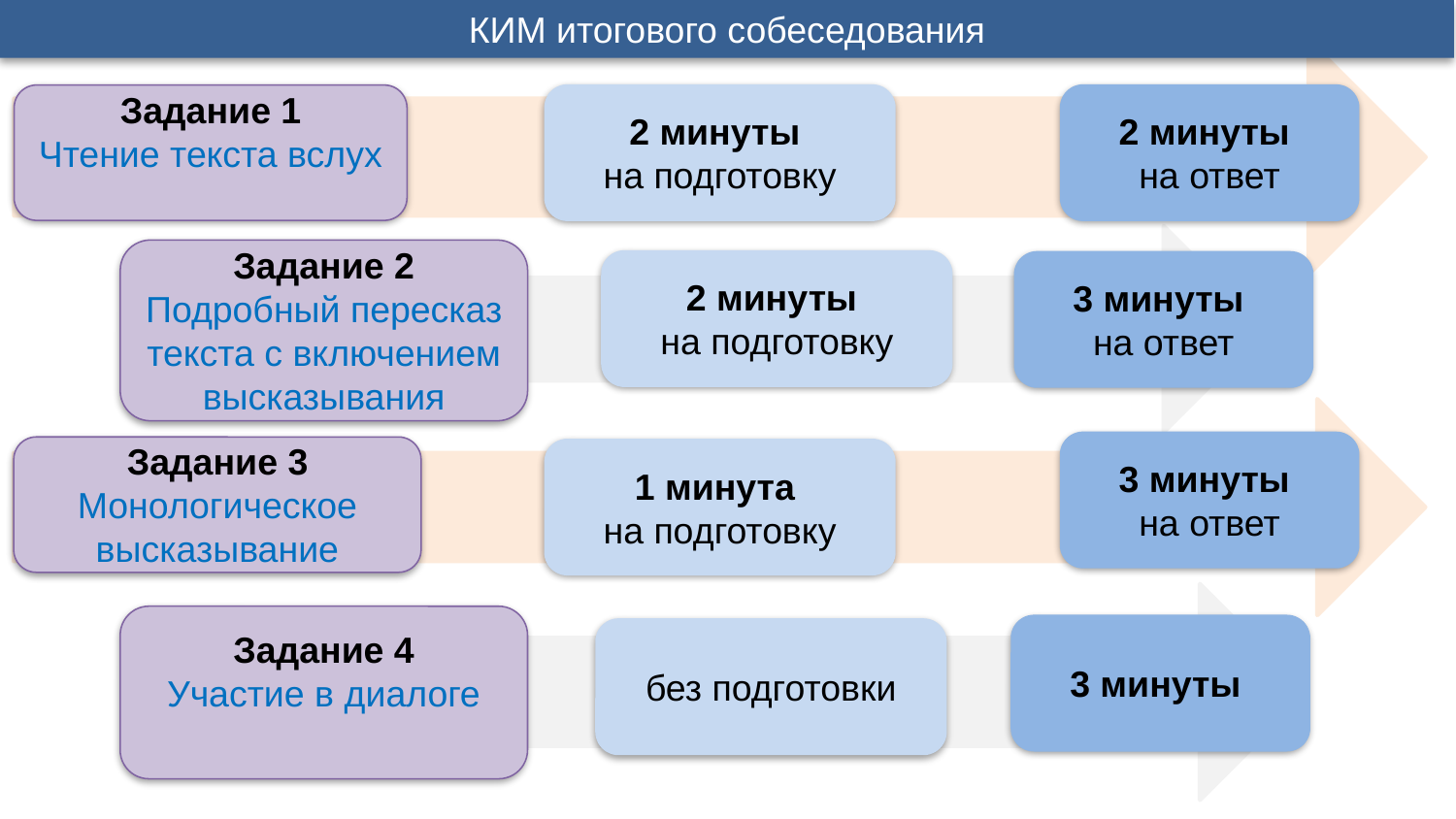

КИМ итогового собеседования

2 минуты
на подготовку

2 минуты
на ответ

Задание 1
Чтение текста вслух

Задание 2
Подробный пересказ текста с включением высказывания

2 минуты
на подготовку

3 минуты
на ответ

3 минуты
на ответ

Задание 3
Монологическое высказывание

1 минута
на подготовку

Задание 4
Участие в диалоге

3 минуты

без подготовки